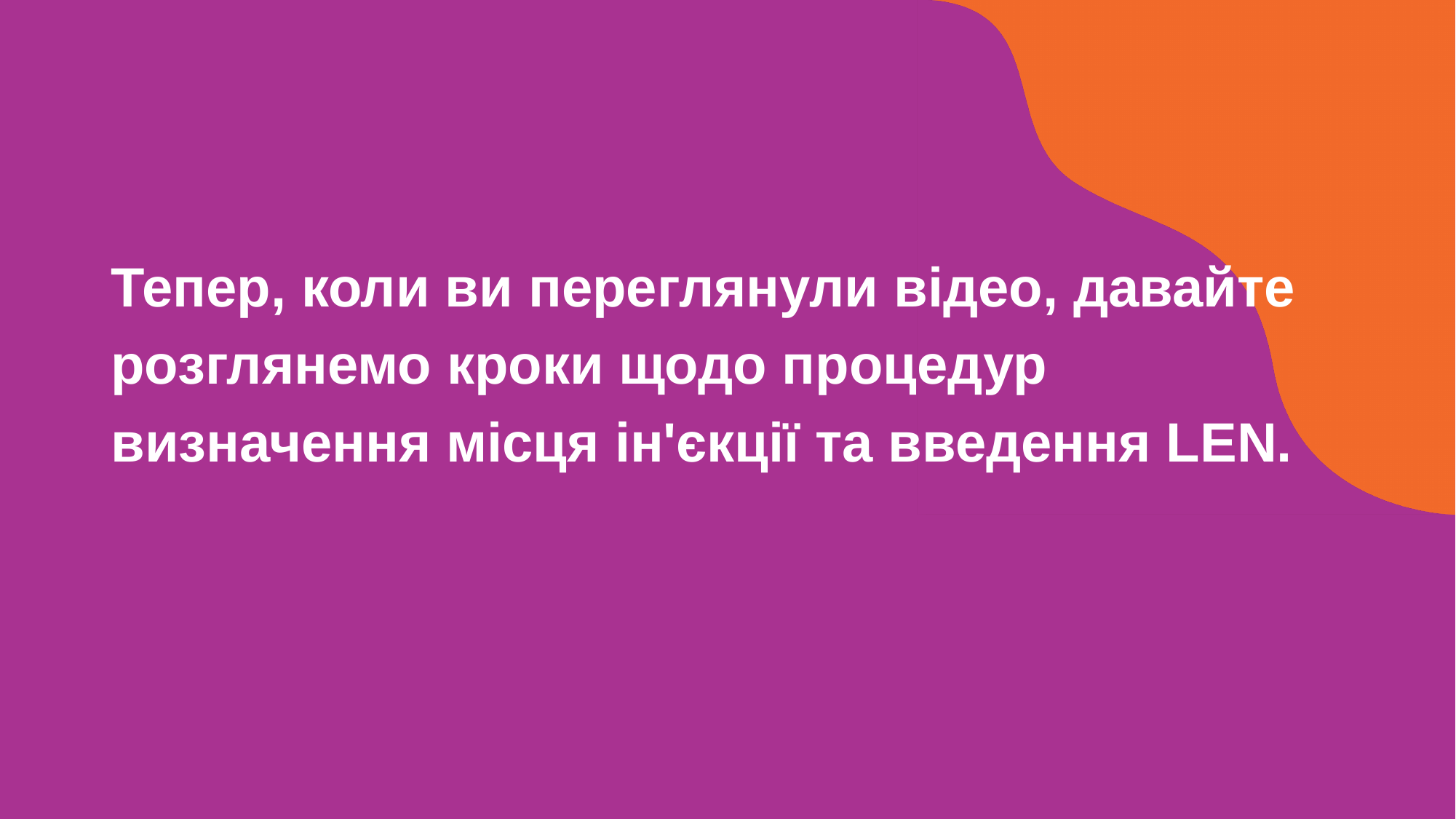

Тепер, коли ви переглянули відео, давайте розглянемо кроки щодо процедур визначення місця ін'єкції та введення LEN.